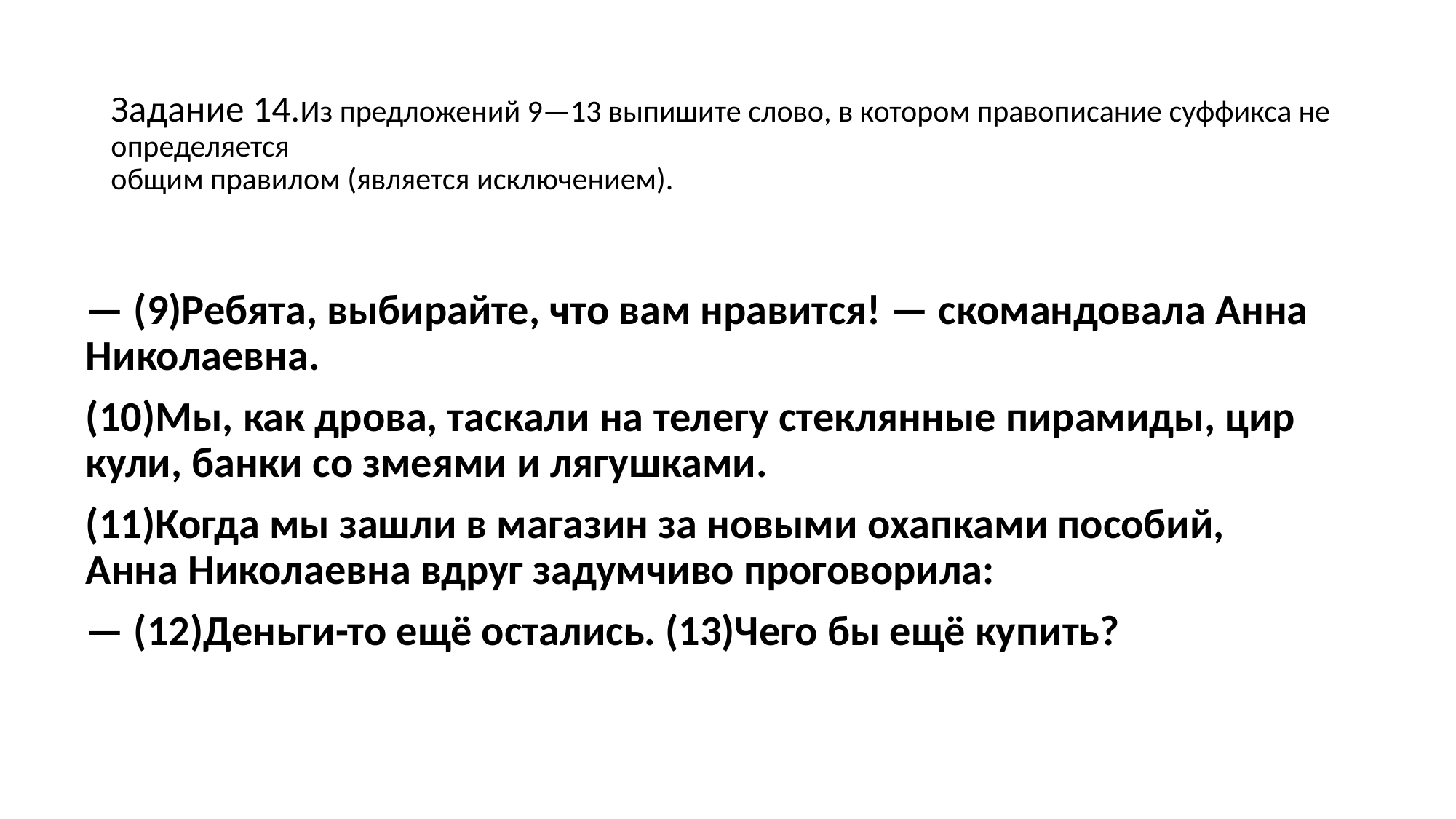

# Задание 14.Из предложений 9—13 выпишите слово, в котором правописание суффикса не определяется общим правилом (является исключением).
— (9)Ре­бя­та, вы­би­рай­те, что вам нра­вит­ся! — ско­ман­до­ва­ла Анна Ни­ко­ла­ев­на.
(10)Мы, как дрова, тас­ка­ли на те­ле­гу стек­лян­ные пи­ра­ми­ды, цир­ку­ли, банки со зме­я­ми и ля­гуш­ка­ми.
(11)Когда мы зашли в ма­га­зин за но­вы­ми охап­ка­ми по­со­бий, Анна Ни­ко­ла­ев­на вдруг за­дум­чи­во про­го­во­ри­ла:
— (12)День­ги-то ещё оста­лись. (13)Чего бы ещё ку­пить?